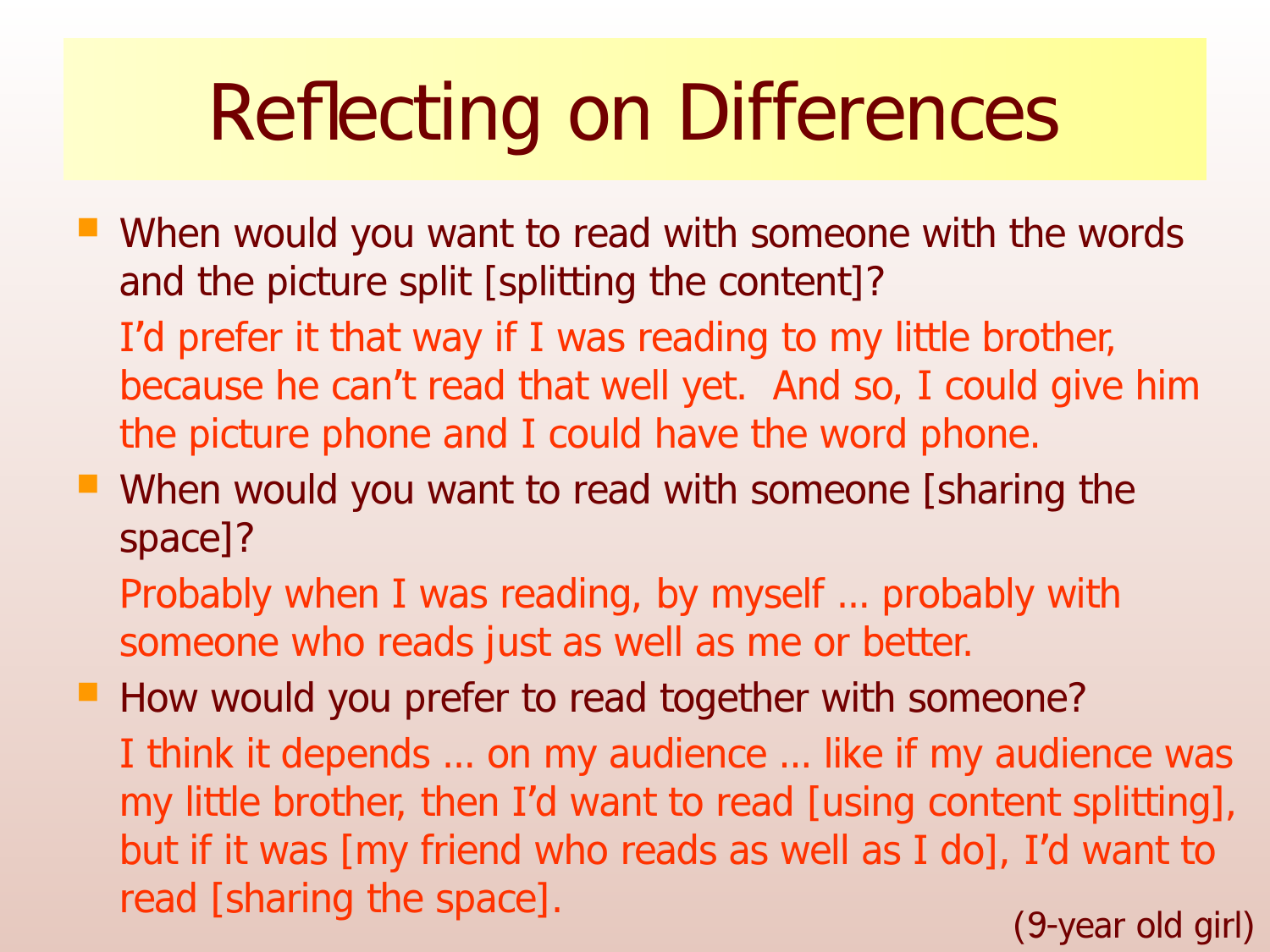

# Reflecting on Differences
When would you want to read with someone with the words and the picture split [splitting the content]?
	I’d prefer it that way if I was reading to my little brother, because he can’t read that well yet.  And so, I could give him the picture phone and I could have the word phone.
When would you want to read with someone [sharing the space]?
	Probably when I was reading, by myself … probably with someone who reads just as well as me or better.
How would you prefer to read together with someone?
	I think it depends … on my audience … like if my audience was my little brother, then I’d want to read [using content splitting], but if it was [my friend who reads as well as I do], I’d want to read [sharing the space].
(9-year old girl)